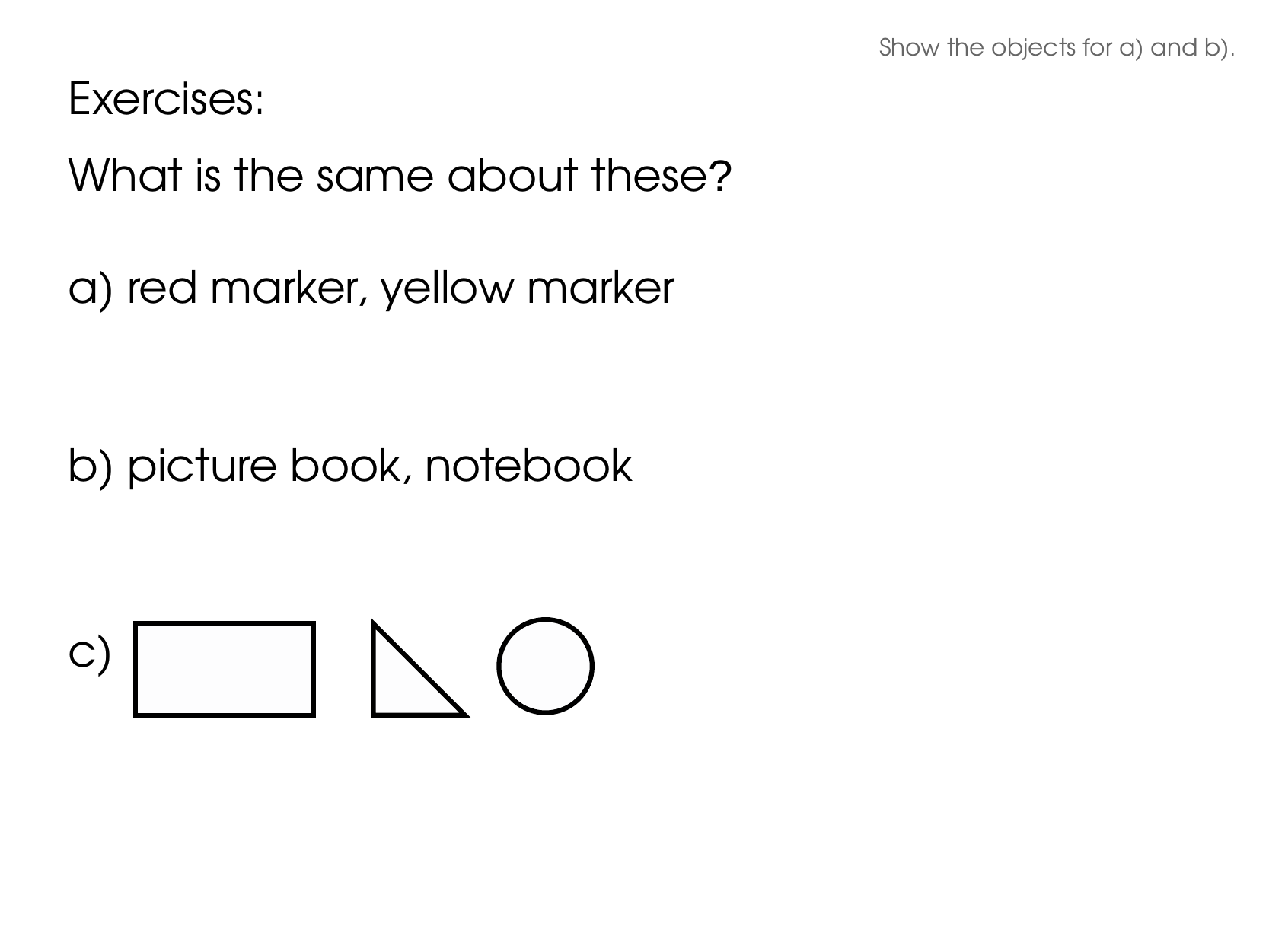

Show the objects for a) and b).
Exercises:
What is the same about these?
a) red marker, yellow marker
b) picture book, notebook
c)